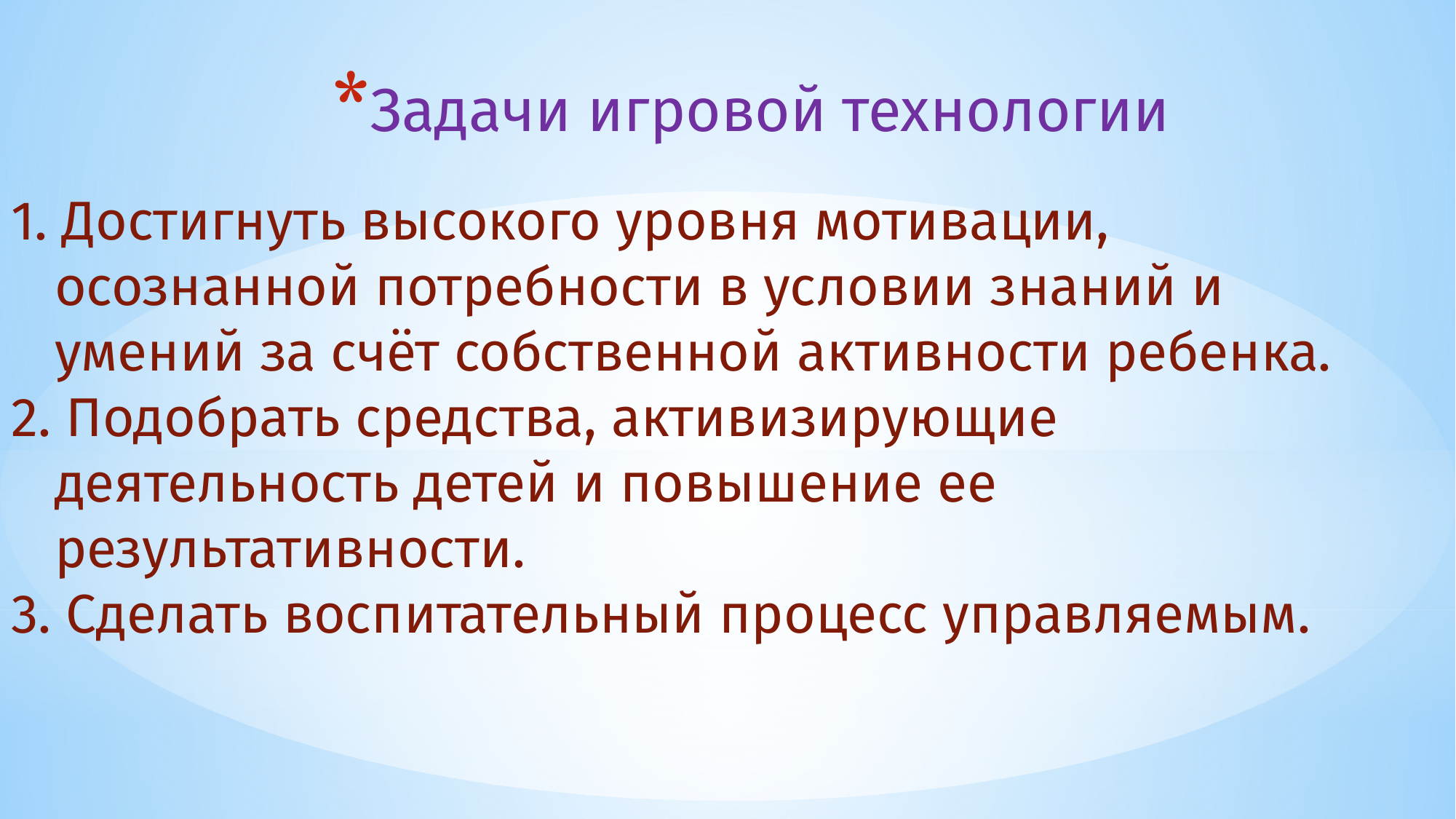

# Задачи игровой технологии
1. Достигнуть высокого уровня мотивации,
   осознанной потребности в условии знаний и
   умений за счёт собственной активности ребенка.
2. Подобрать средства, активизирующие
   деятельность детей и повышение ее
   результативности.
3. Сделать воспитательный процесс управляемым.